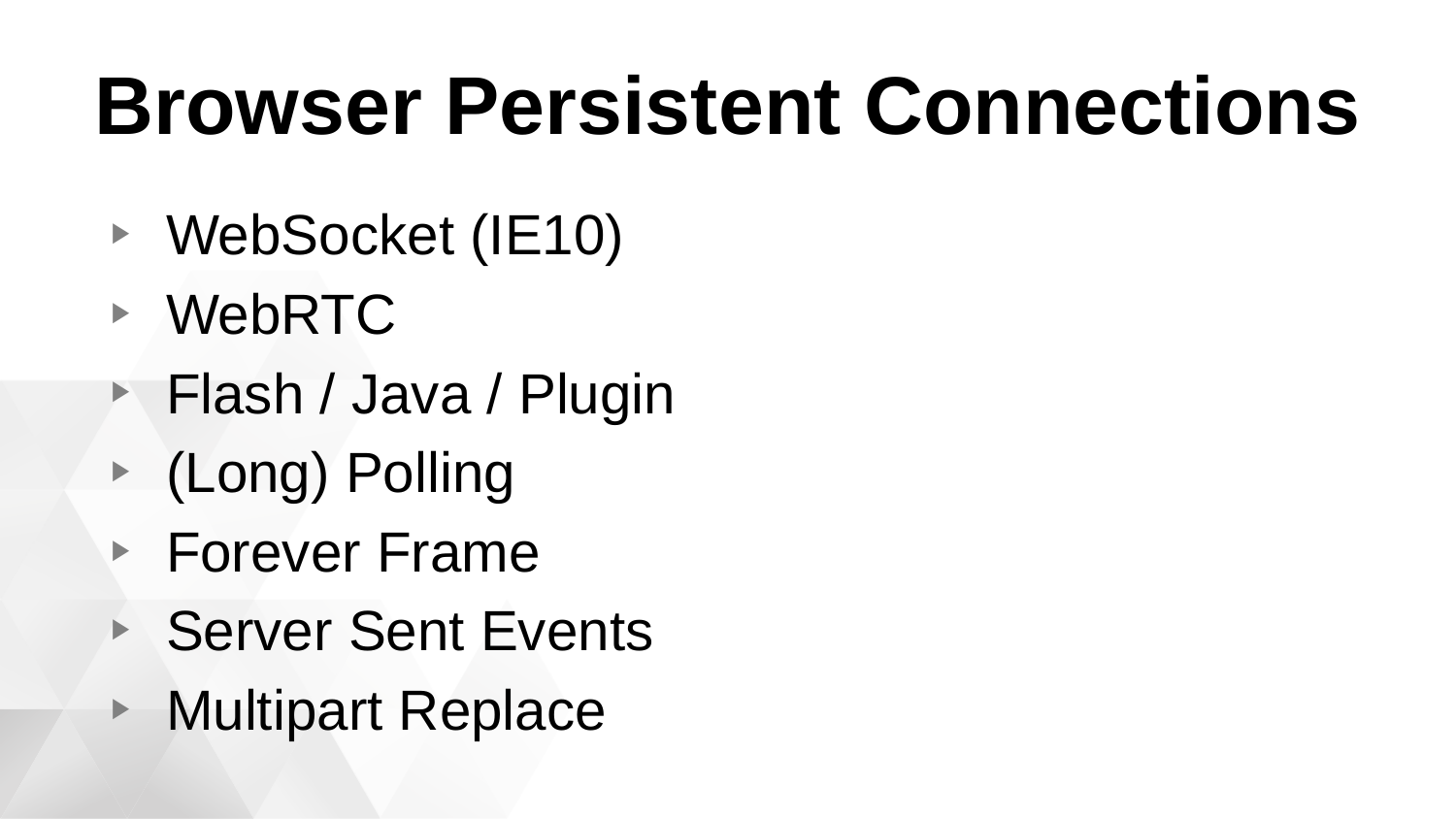

# Browser Persistent Connections
WebSocket (IE10)
WebRTC
Flash / Java / Plugin
(Long) Polling
Forever Frame
Server Sent Events
Multipart Replace